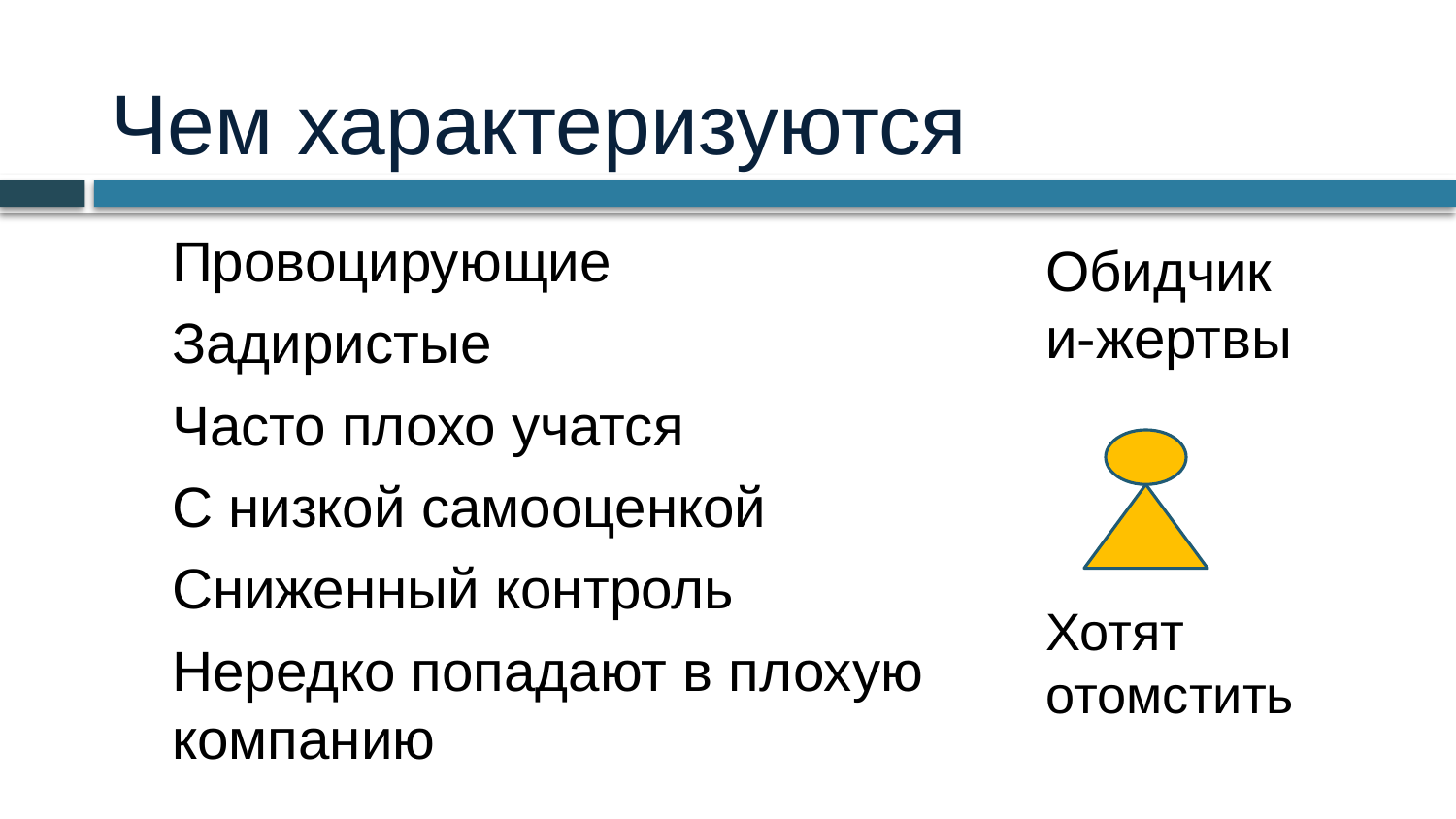

# Чем характеризуются
Провоцирующие
Задиристые
Часто плохо учатся
С низкой самооценкой
Сниженный контроль
Нередко попадают в плохую компанию

Обидчики-жертвы

Хотят отомстить